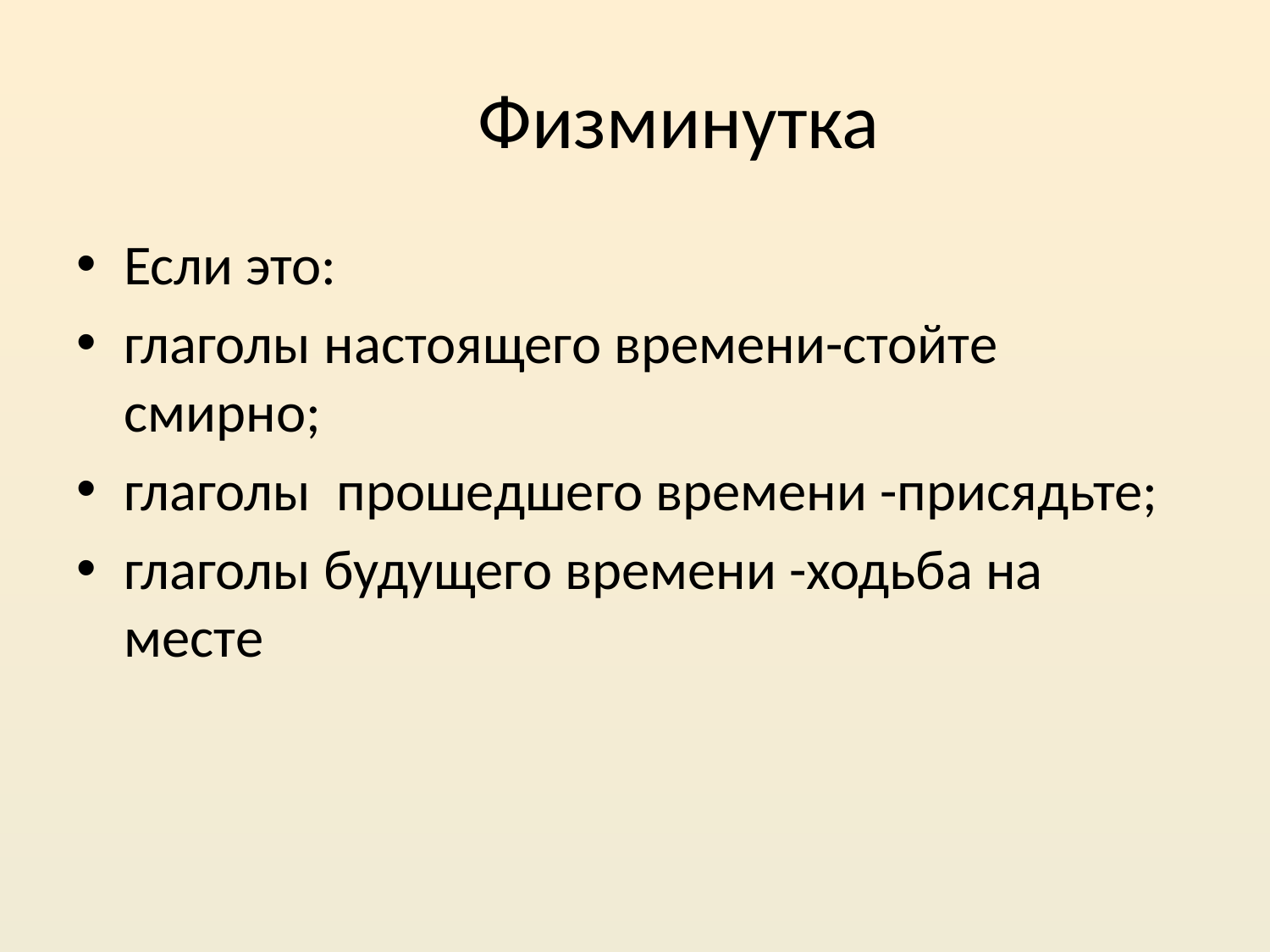

# Физминутка
Если это:
глаголы настоящего времени-стойте смирно;
глаголы  прошедшего времени -присядьте;
глаголы будущего времени -ходьба на месте